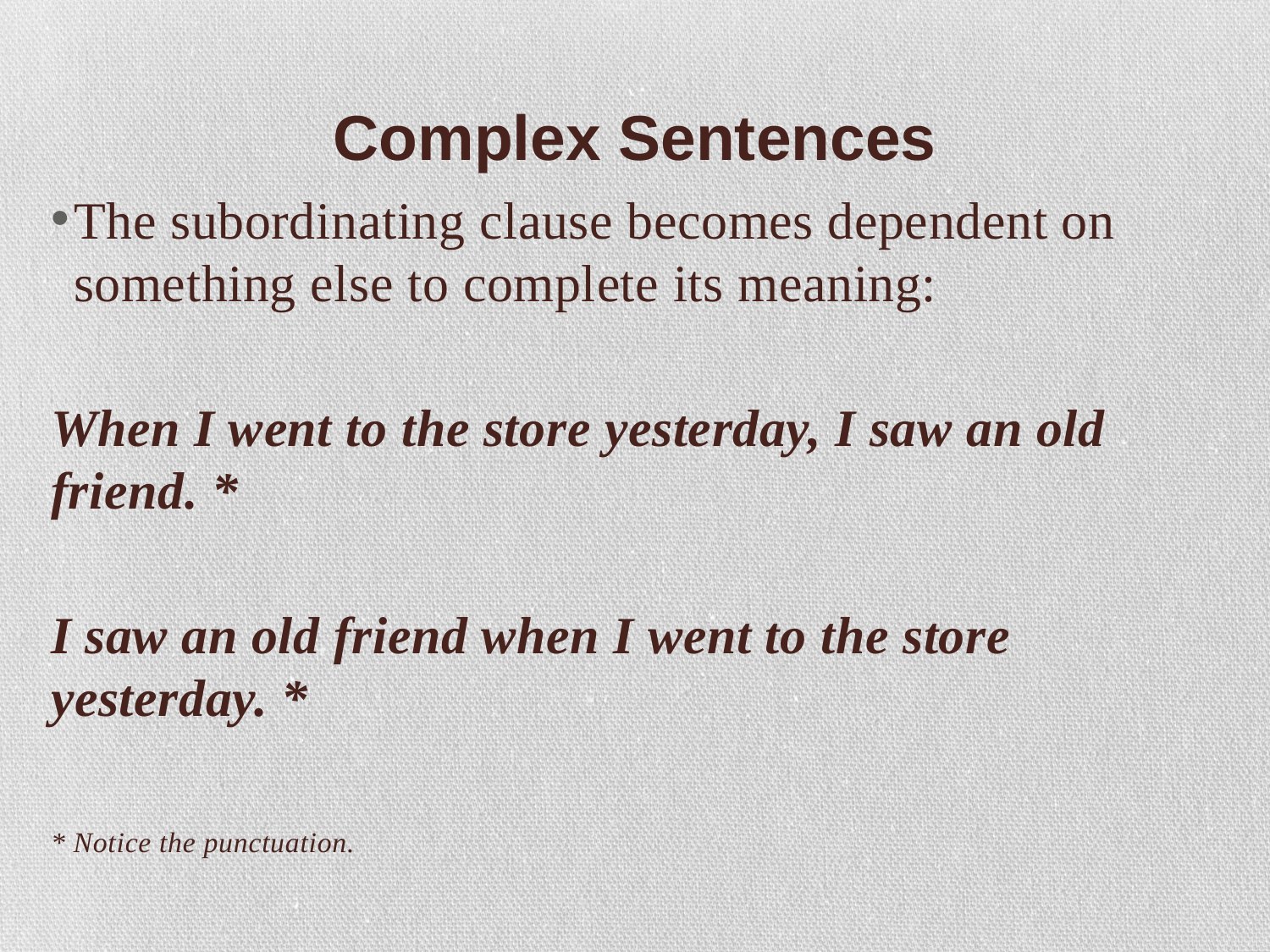

# Complex Sentences
The subordinating clause becomes dependent on something else to complete its meaning:

When I went to the store yesterday, I saw an old friend. *

I saw an old friend when I went to the store yesterday. *

* Notice the punctuation.

Eman Al-Katheery